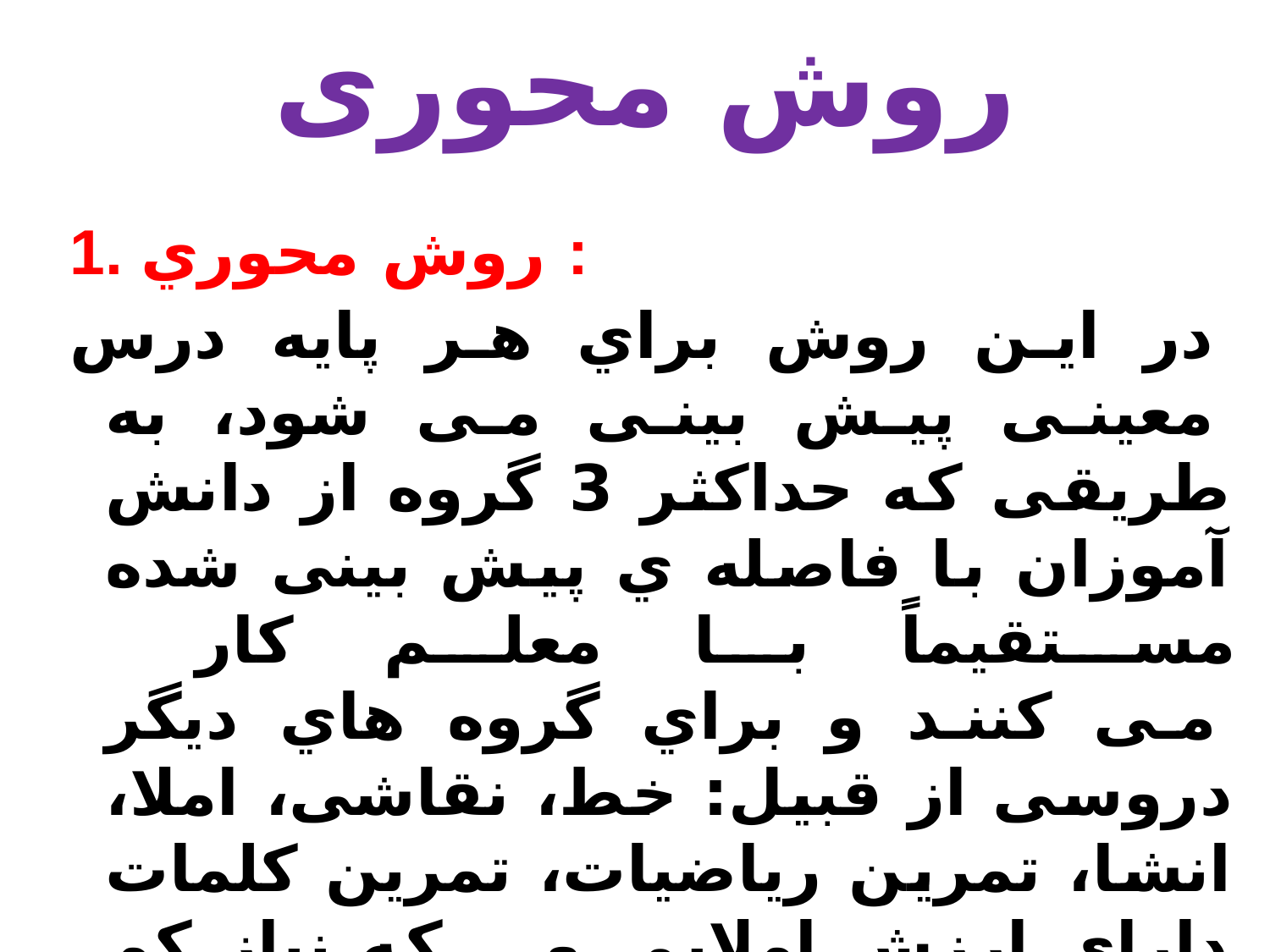

# روش محوری
1. روش محوري :
در این روش براي هر پایه درس معینی پیش بینی می شود، به طریقی که حداکثر 3 گروه از دانش آموزان با فاصله ي پیش بینی شده مستقیماً با معلم کار
می کنند و براي گروه هاي دیگر دروسی از قبیل: خط، نقاشی، املا، انشا، تمرین ریاضیات، تمرین کلمات داراي ارزش املایی و... که نیاز کم تري به نظارت مستقیم آموزگار دارد، منظور می شود.